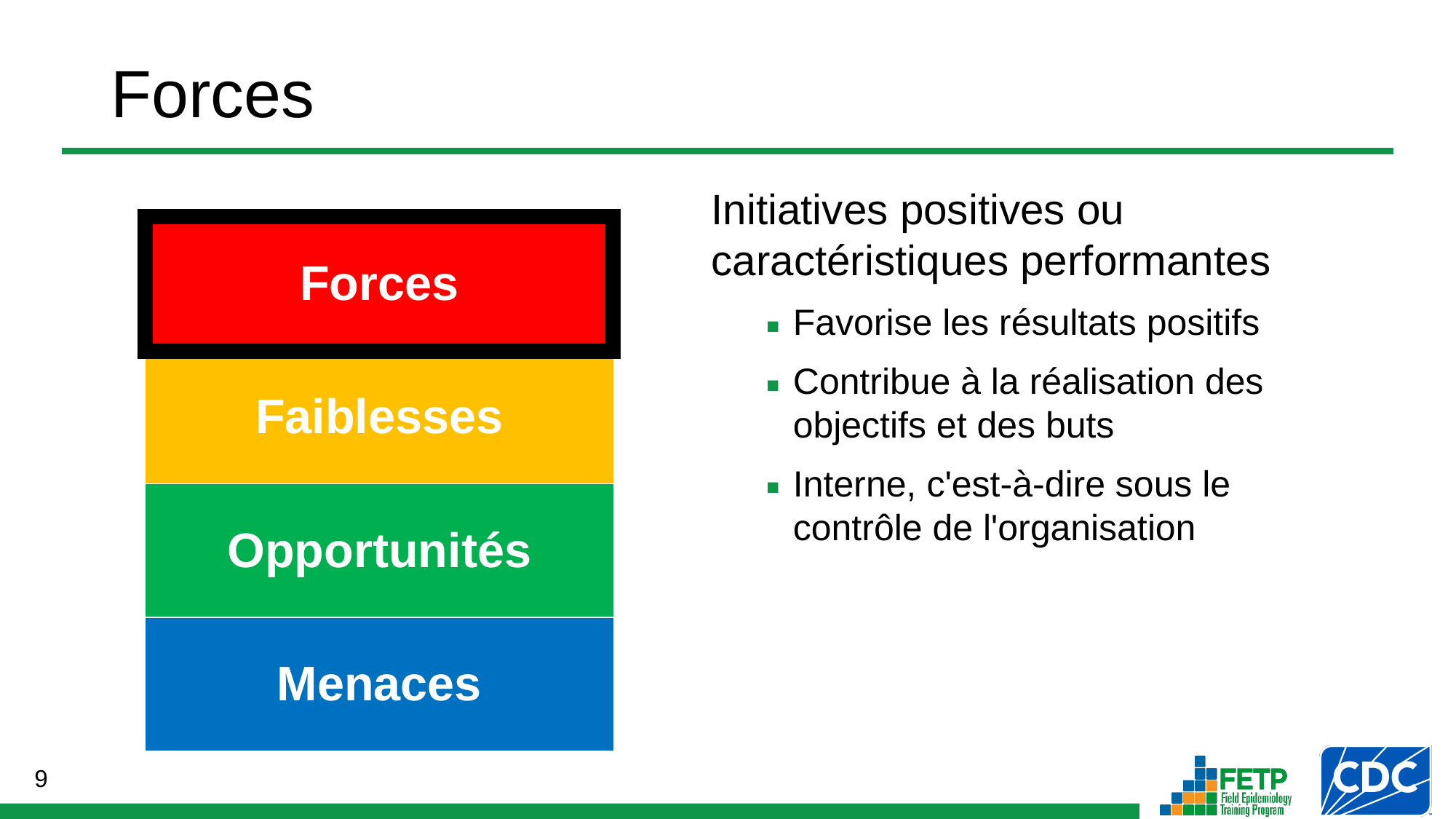

# Forces
Initiatives positives ou caractéristiques performantes
Favorise les résultats positifs
Contribue à la réalisation des objectifs et des buts
Interne, c'est-à-dire sous le contrôle de l'organisation

| Forces |
| --- |
| Faiblesses |
| Opportunités |
| Menaces |